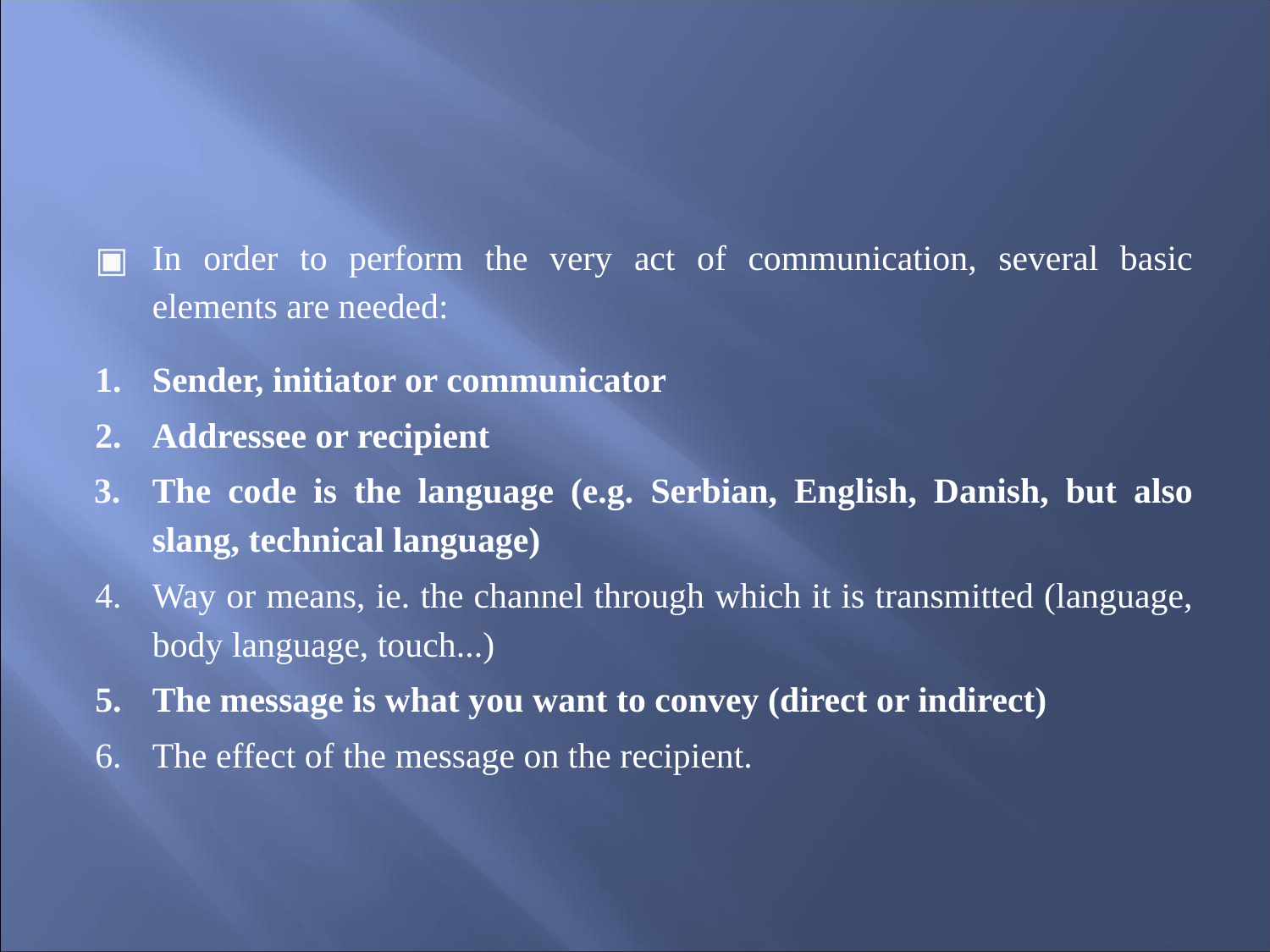

#
In order to perform the very act of communication, several basic elements are needed:
Sender, initiator or communicator
Addressee or recipient
The code is the language (e.g. Serbian, English, Danish, but also slang, technical language)
Way or means, ie. the channel through which it is transmitted (language, body language, touch...)
The message is what you want to convey (direct or indirect)
The effect of the message on the recipient.